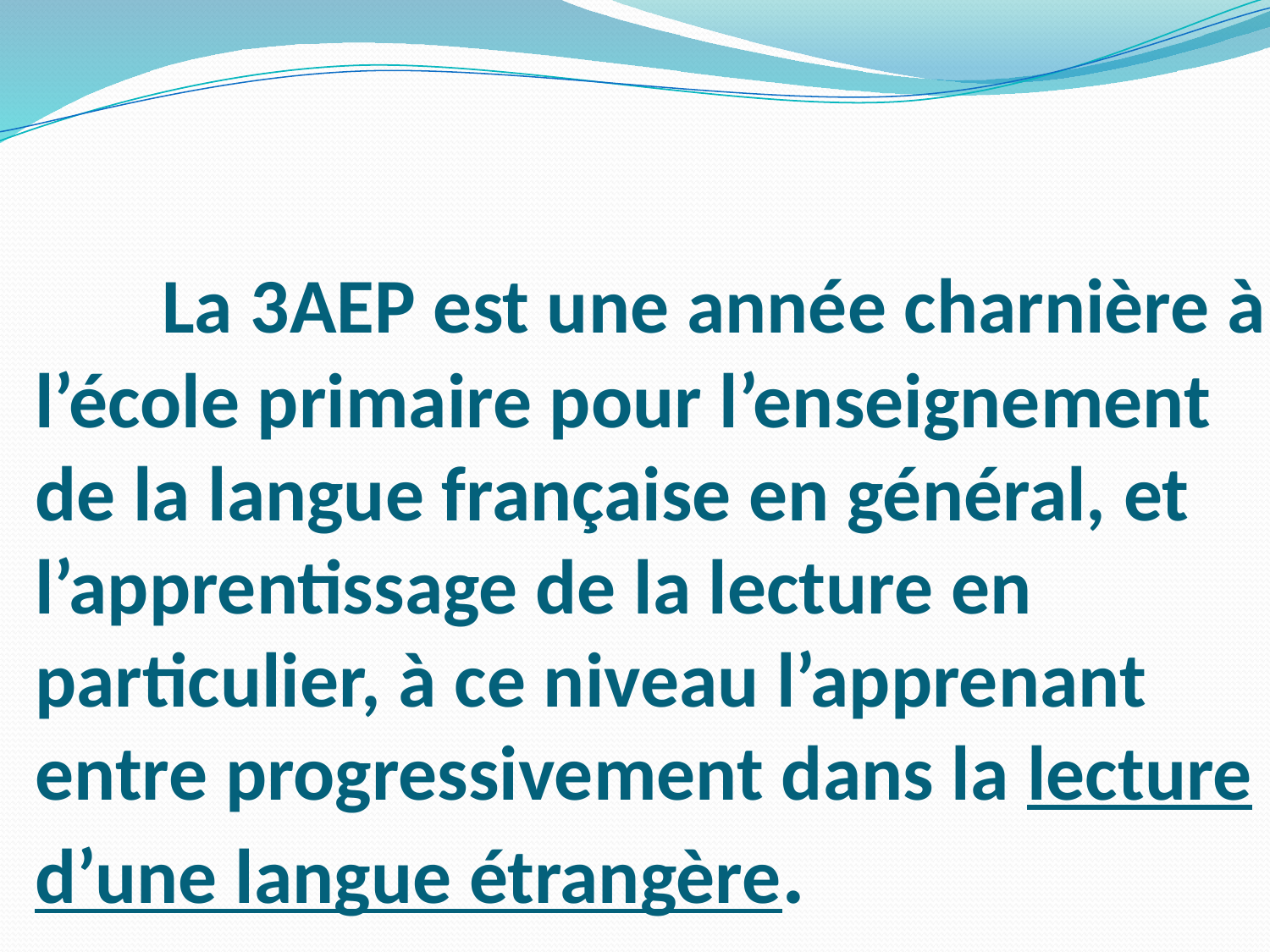

# La 3AEP est une année charnière à l’école primaire pour l’enseignement de la langue française en général, et l’apprentissage de la lecture en particulier, à ce niveau l’apprenant entre progressivement dans la lecture d’une langue étrangère.